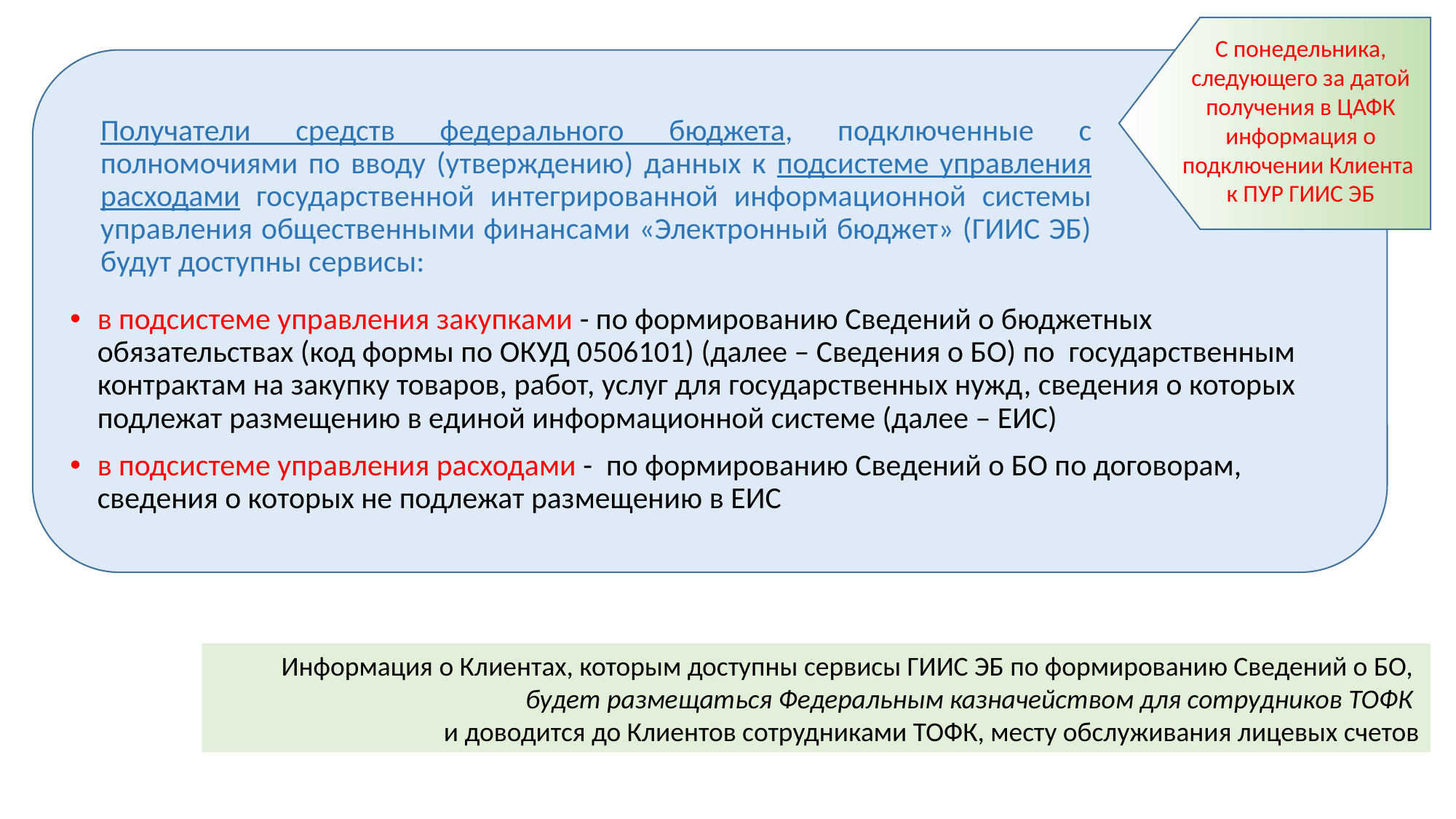

С понедельника, следующего за датой получения в ЦАФК информация о подключении Клиента
к ПУР ГИИС ЭБ

# Получатели средств федерального бюджета, подключенные с полномочиями по вводу (утверждению) данных к подсистеме управления расходами государственной интегрированной информационной системы управления общественными финансами «Электронный бюджет» (ГИИС ЭБ) будут доступны сервисы:
в подсистеме управления закупками - по формированию Сведений о бюджетных обязательствах (код формы по ОКУД 0506101) (далее – Сведения о БО) по  государственным контрактам на закупку товаров, работ, услуг для государственных нужд, сведения о которых подлежат размещению в единой информационной системе (далее – ЕИС)
в подсистеме управления расходами -  по формированию Сведений о БО по договорам, сведения о которых не подлежат размещению в ЕИС
Информация о Клиентах, которым доступны сервисы ГИИС ЭБ по формированию Сведений о БО,
будет размещаться Федеральным казначейством для сотрудников ТОФК
и доводится до Клиентов сотрудниками ТОФК, месту обслуживания лицевых счетов